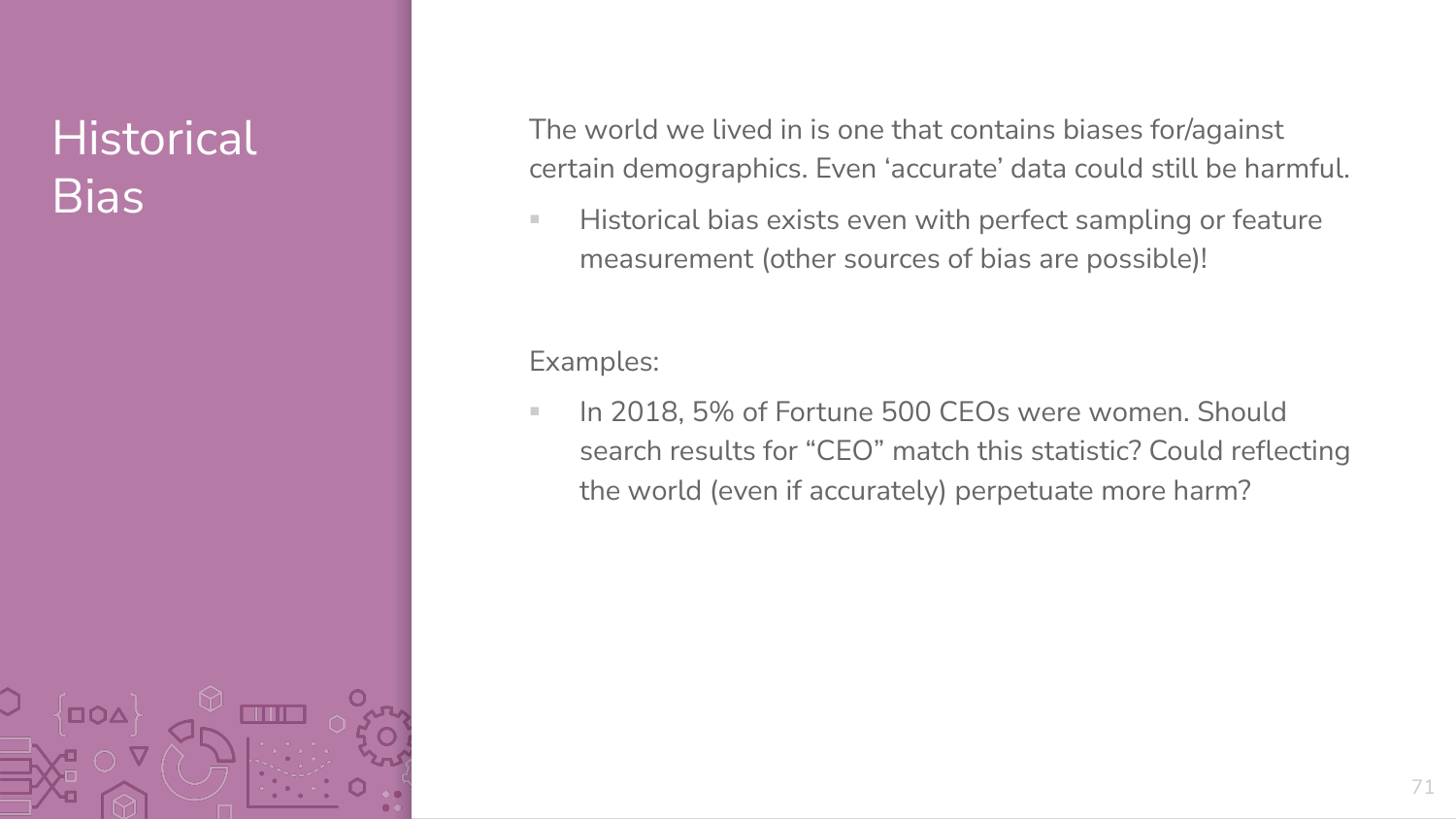

# Historical Bias
The world we lived in is one that contains biases for/against certain demographics. Even ‘accurate’ data could still be harmful.
Historical bias exists even with perfect sampling or feature measurement (other sources of bias are possible)!

Examples:
In 2018, 5% of Fortune 500 CEOs were women. Should search results for “CEO” match this statistic? Could reflecting the world (even if accurately) perpetuate more harm?
71